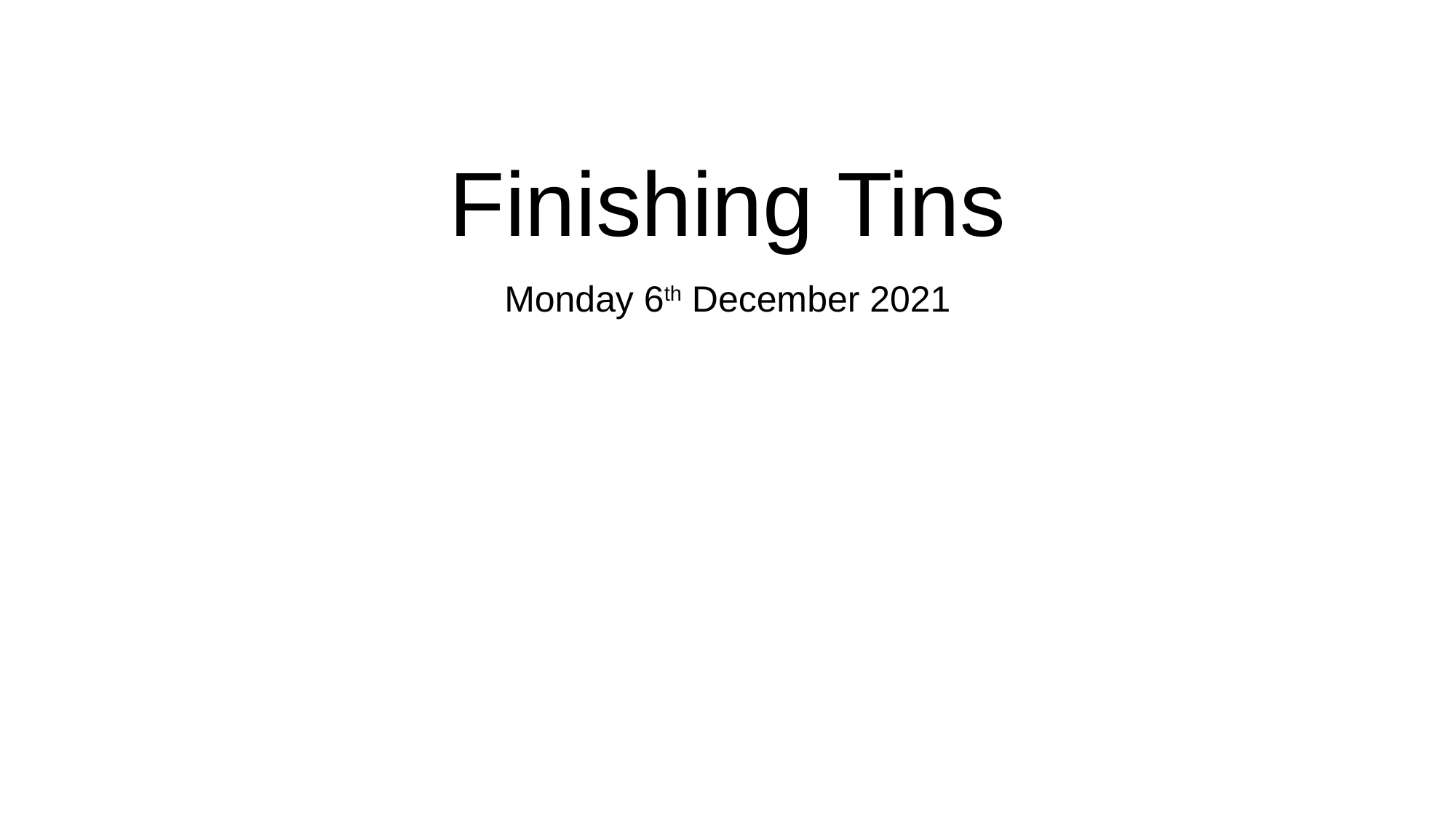

# Finishing Tins
Monday 6th December 2021